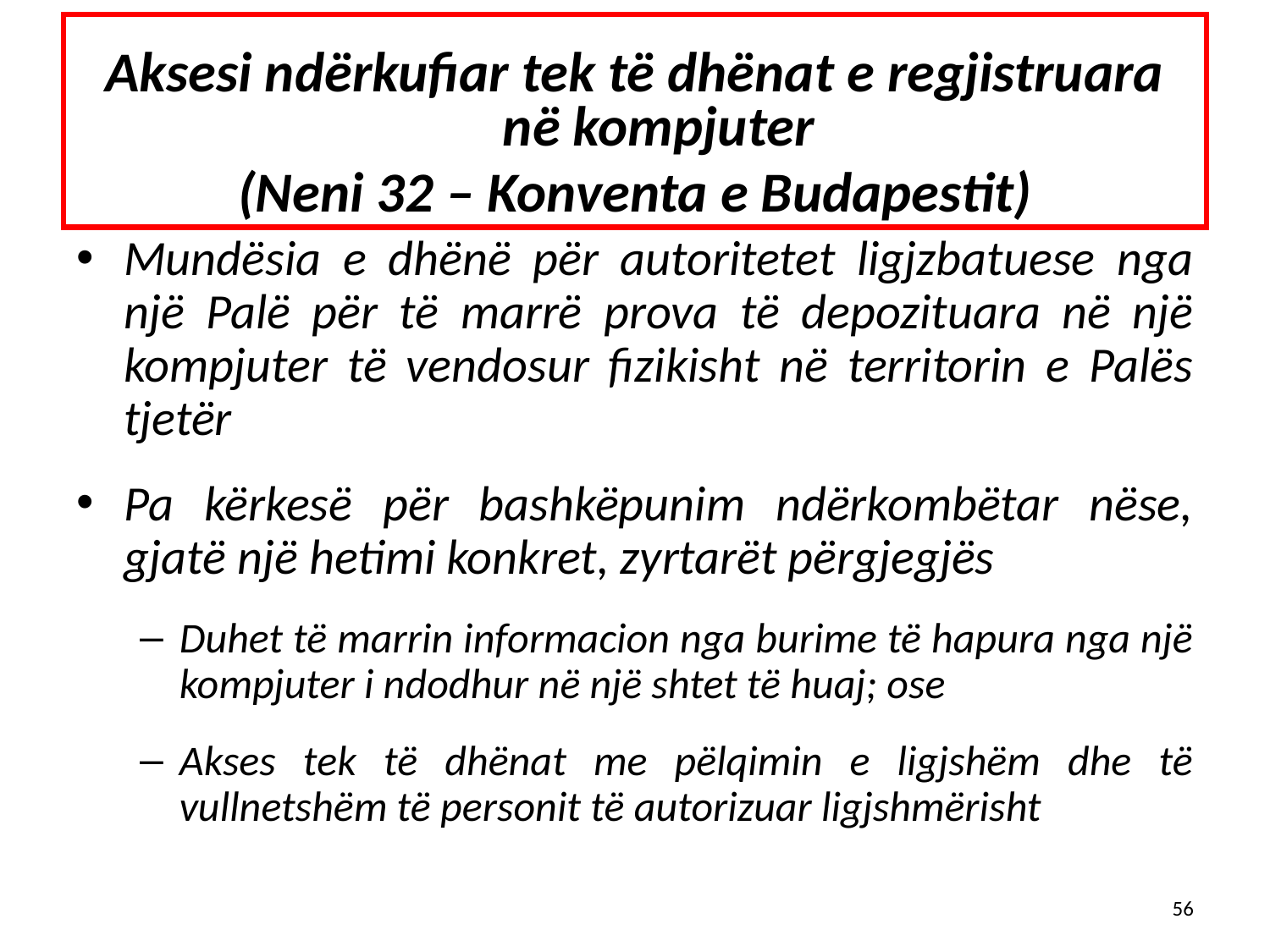

Aksesi ndërkufiar tek të dhënat e regjistruara në kompjuter
(Neni 32 – Konventa e Budapestit)
Mundësia e dhënë për autoritetet ligjzbatuese nga një Palë për të marrë prova të depozituara në një kompjuter të vendosur fizikisht në territorin e Palës tjetër
Pa kërkesë për bashkëpunim ndërkombëtar nëse, gjatë një hetimi konkret, zyrtarët përgjegjës
Duhet të marrin informacion nga burime të hapura nga një kompjuter i ndodhur në një shtet të huaj; ose
Akses tek të dhënat me pëlqimin e ligjshëm dhe të vullnetshëm të personit të autorizuar ligjshmërisht
56